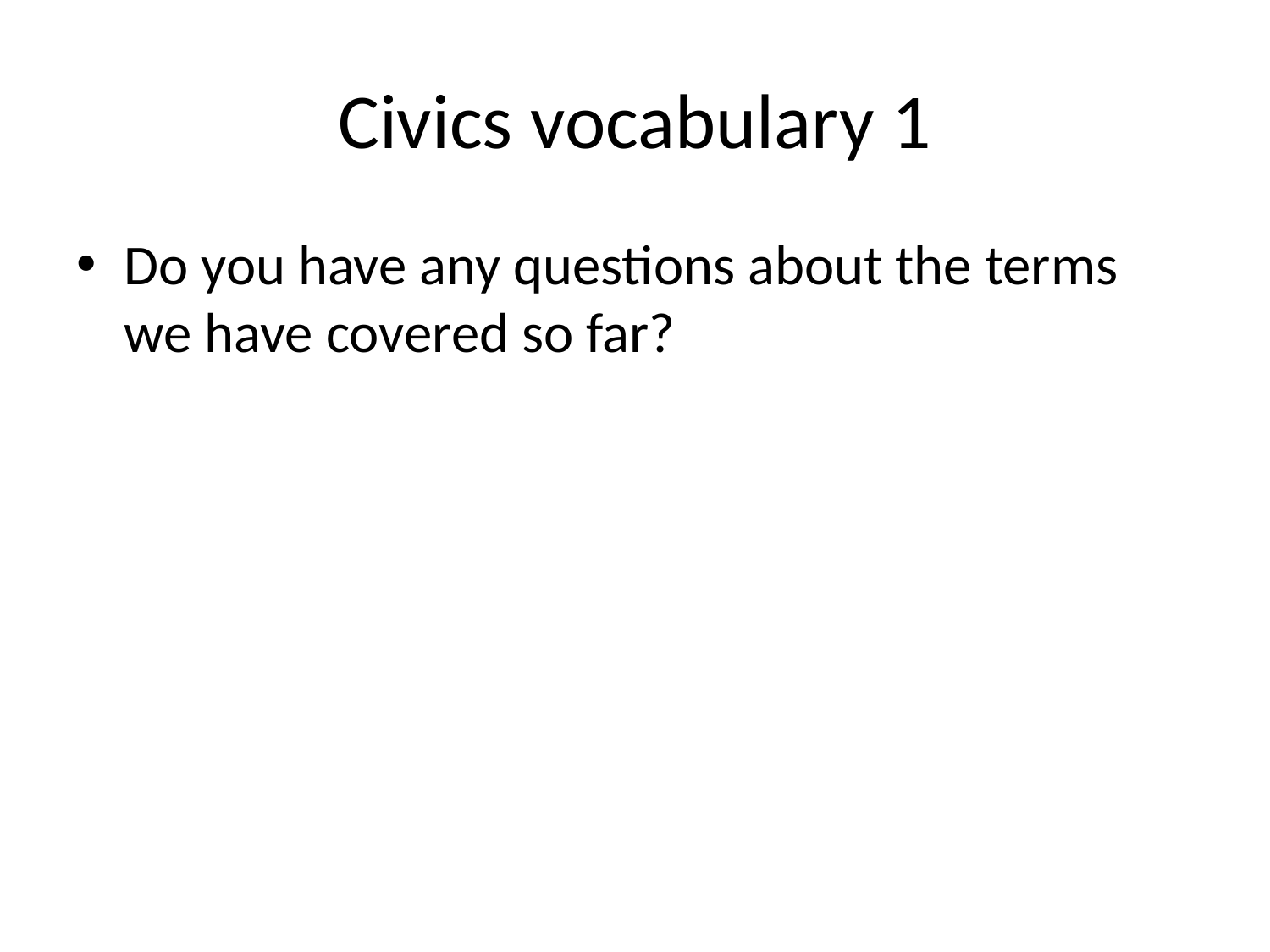

# Civics vocabulary 1
Do you have any questions about the terms we have covered so far?